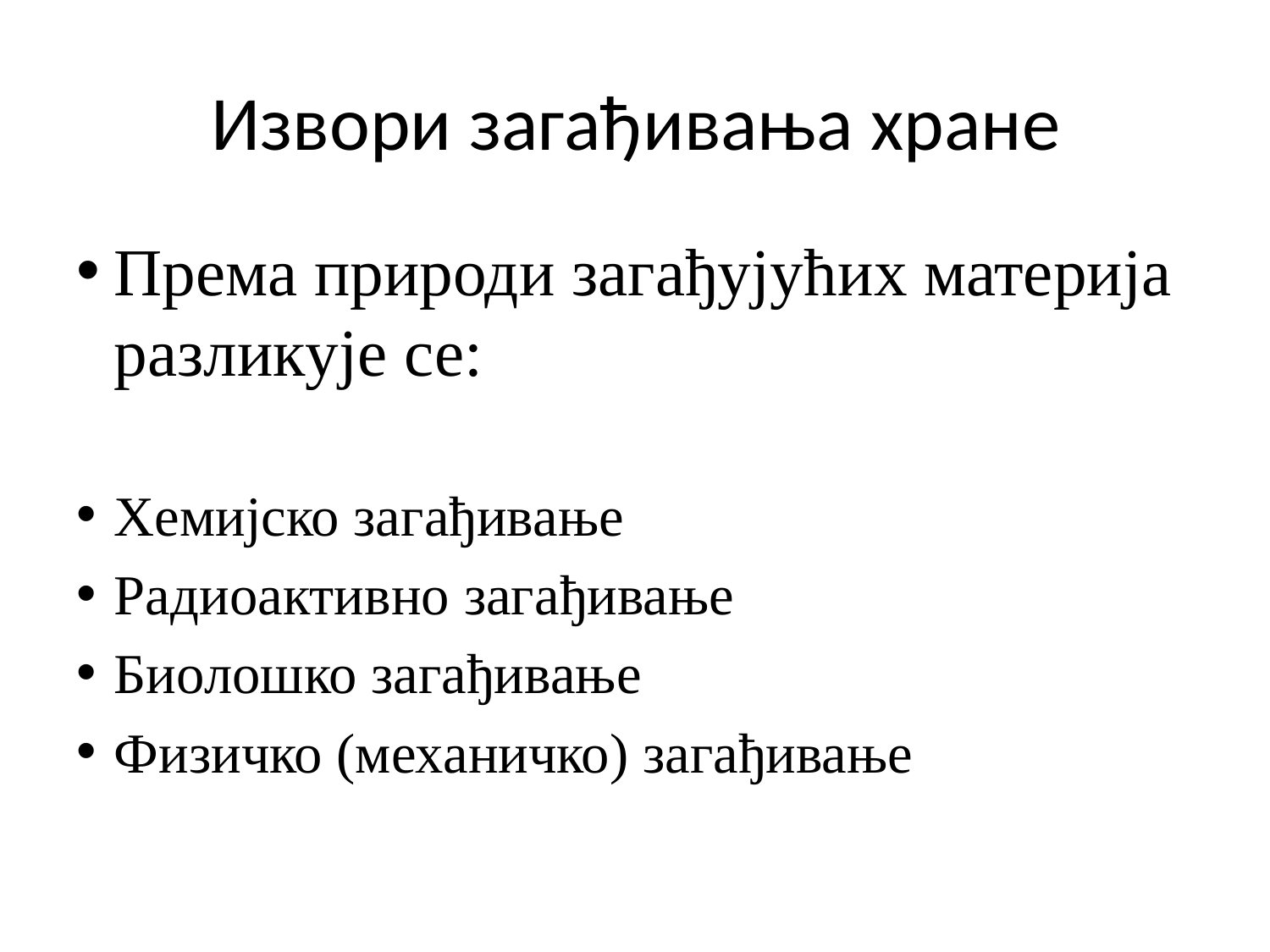

Према природи загађујућих материја разликује се:

Хемијско загађивање
Радиоактивно загађивање
Биолошко загађивање
Физичко (механичко) загађивање

Извори загађивања хране